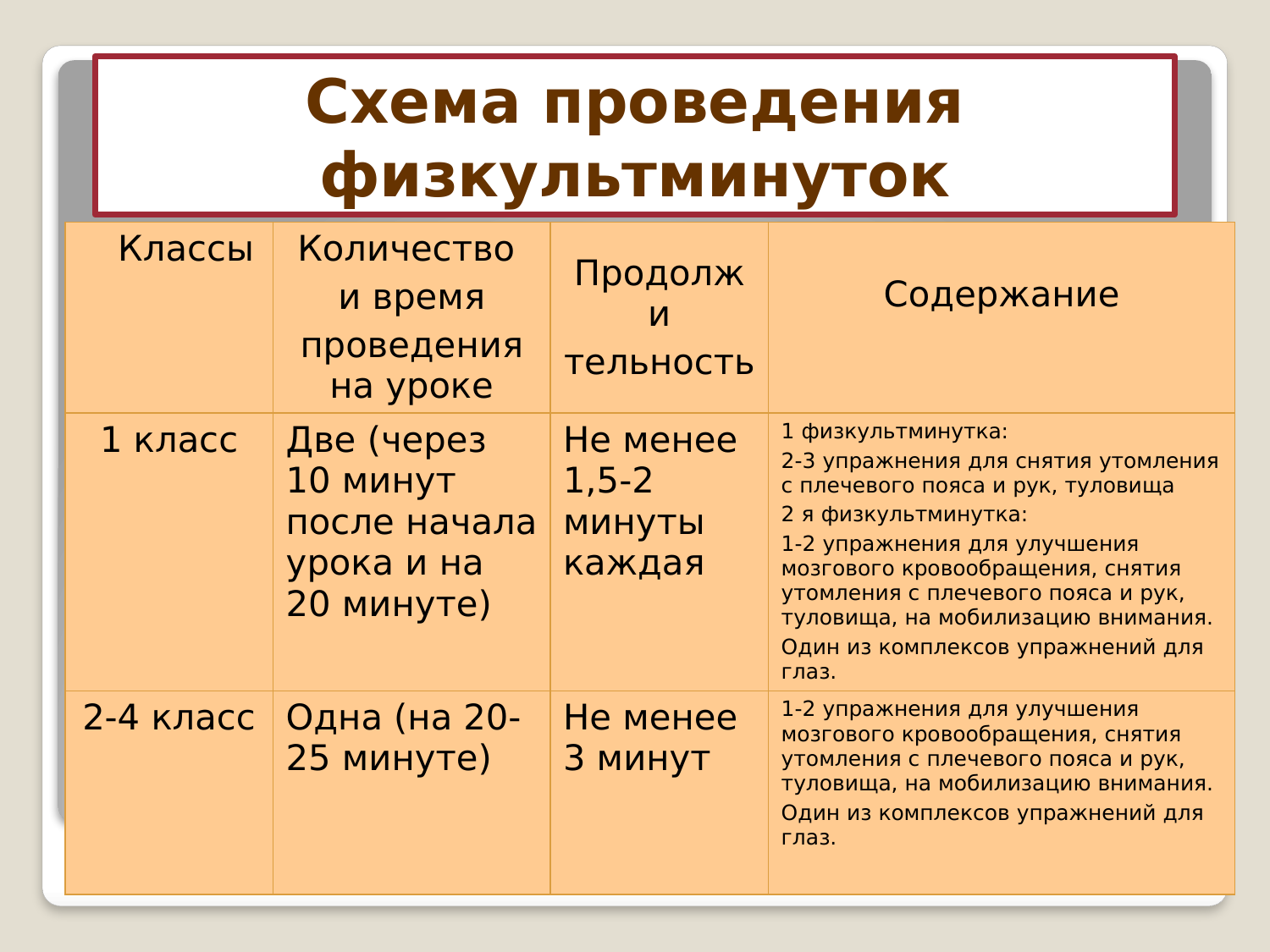

# Схема проведения физкультминуток
| Классы | Количество и время проведения на уроке | Продолжи тельность | Содержание |
| --- | --- | --- | --- |
| 1 класс | Две (через 10 минут после начала урока и на 20 минуте) | Не менее 1,5-2 минуты каждая | 1 физкультминутка: 2-3 упражнения для снятия утомления с плечевого пояса и рук, туловища 2 я физкультминутка: 1-2 упражнения для улучшения мозгового кровообращения, снятия утомления с плечевого пояса и рук, туловища, на мобилизацию внимания. Один из комплексов упражнений для глаз. |
| 2-4 класс | Одна (на 20-25 минуте) | Не менее 3 минут | 1-2 упражнения для улучшения мозгового кровообращения, снятия утомления с плечевого пояса и рук, туловища, на мобилизацию внимания. Один из комплексов упражнений для глаз. |